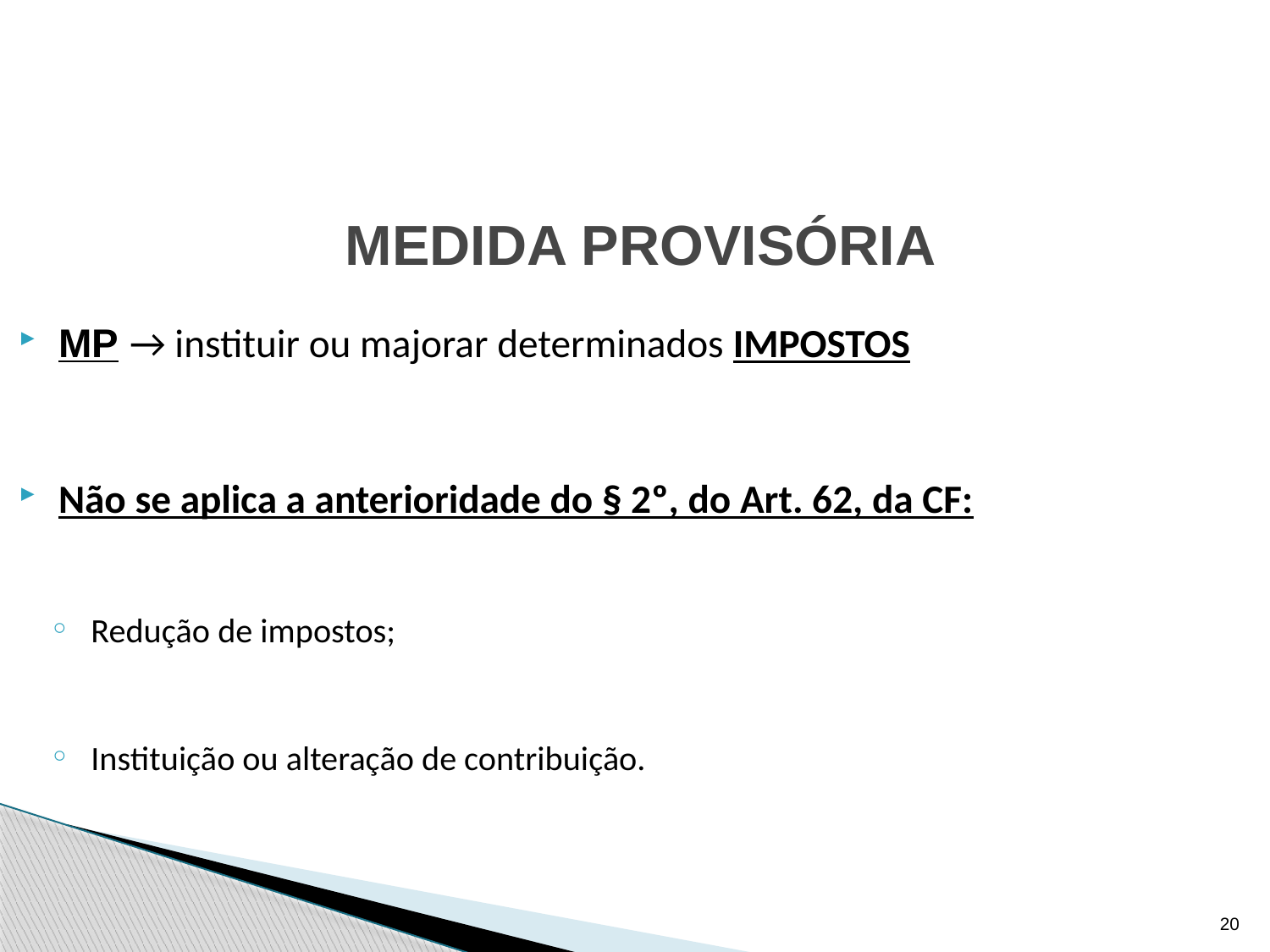

# MEDIDA PROVISÓRIA
MP → instituir ou majorar determinados IMPOSTOS

Não se aplica a anterioridade do § 2º, do Art. 62, da CF:

Redução de impostos;

Instituição ou alteração de contribuição.

20